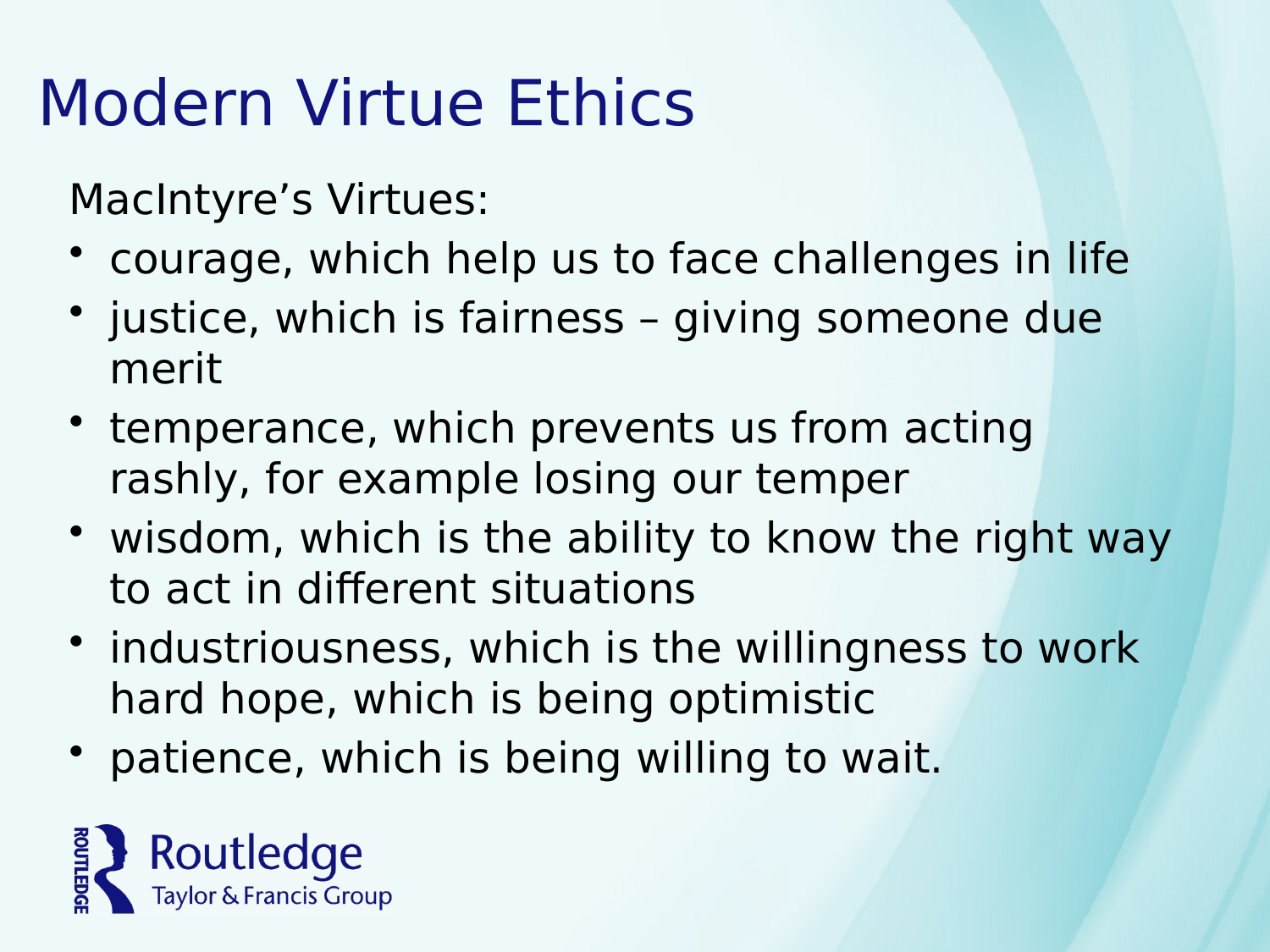

# Modern Virtue Ethics
MacIntyre’s Virtues:
courage, which help us to face challenges in life
justice, which is fairness – giving someone due merit
temperance, which prevents us from acting rashly, for example losing our temper
wisdom, which is the ability to know the right way to act in different situations
industriousness, which is the willingness to work hard hope, which is being optimistic
patience, which is being willing to wait.